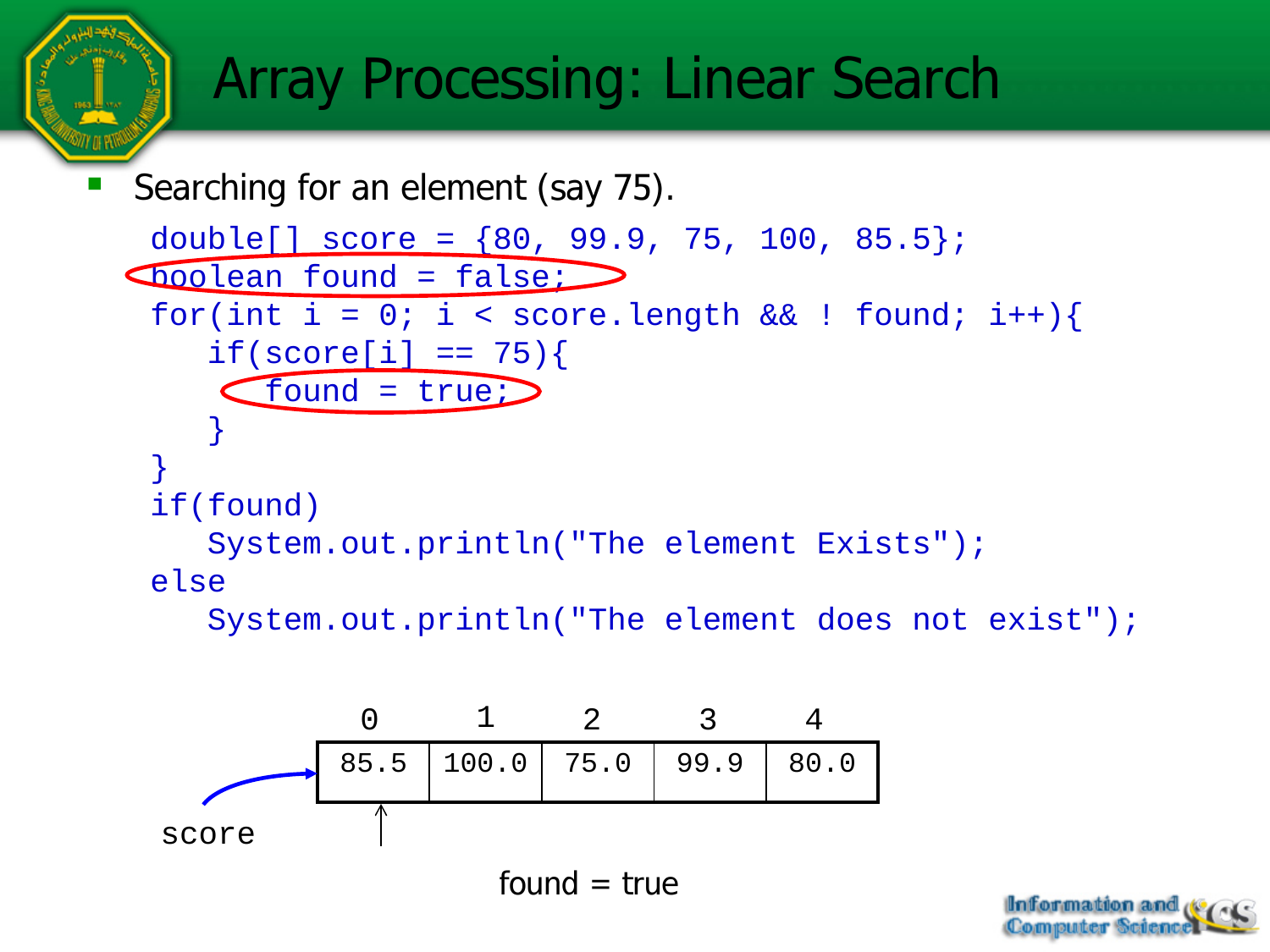

# Array Processing: Linear Search
Searching for an element (say 75).
double[] score = {80, 99.9, 75, 100, 85.5};
boolean found = false;
for(int i = 0; i < score.length && ! found; i++){
   if(score[i] == 75){
      found = true;
   }
}
if(found)
   System.out.println("The element Exists");
else
   System.out.println("The element does not exist");

1
0
2
3
4

| 85.5 | 100.0 | 75.0 | 99.9 | 80.0 |
| --- | --- | --- | --- | --- |
score
found = true